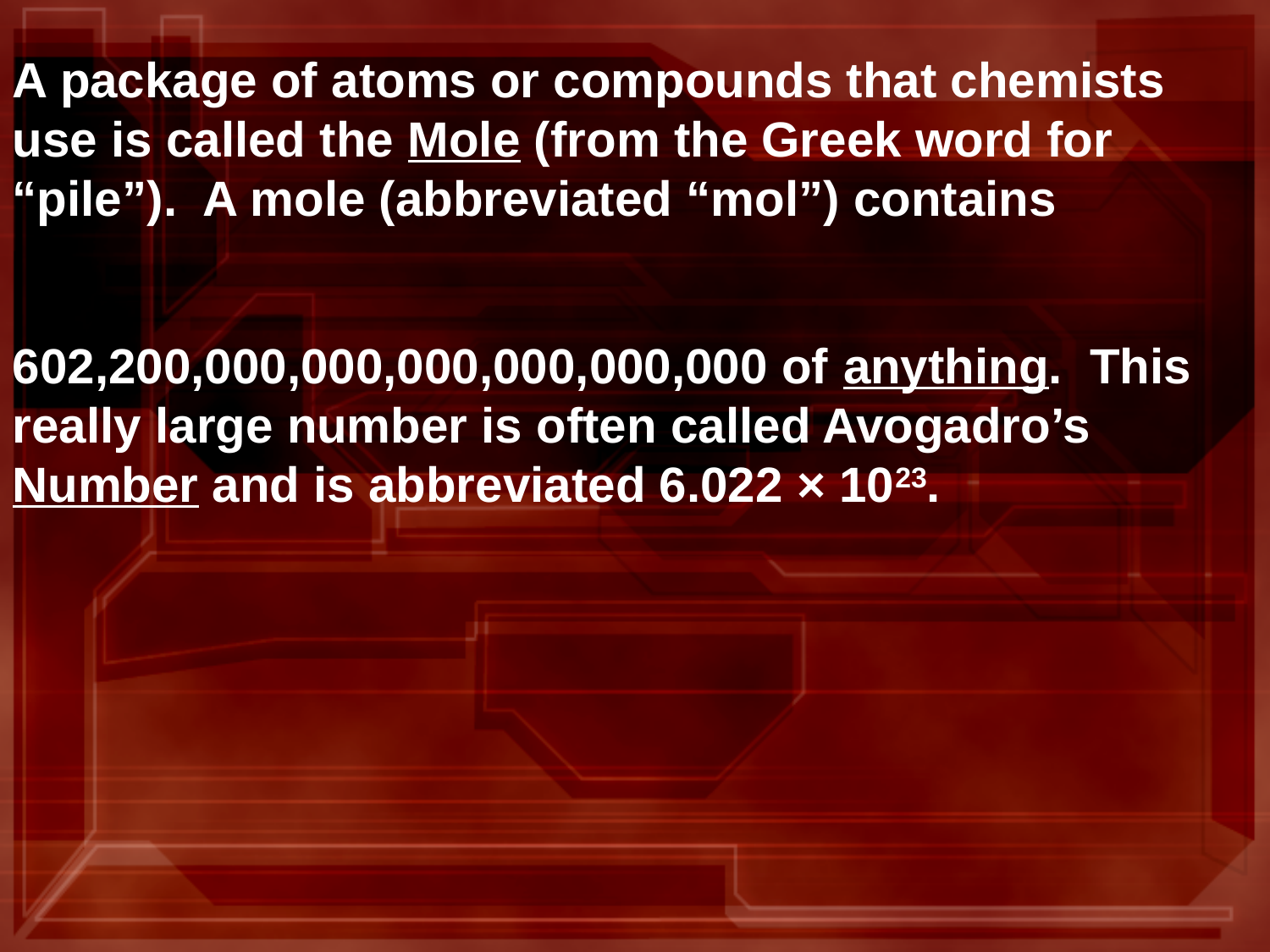

A package of atoms or compounds that chemists use is called the Mole (from the Greek word for “pile”).  A mole (abbreviated “mol”) contains

602,200,000,000,000,000,000,000 of anything.  This really large number is often called Avogadro’s  Number and is abbreviated 6.022 × 1023.